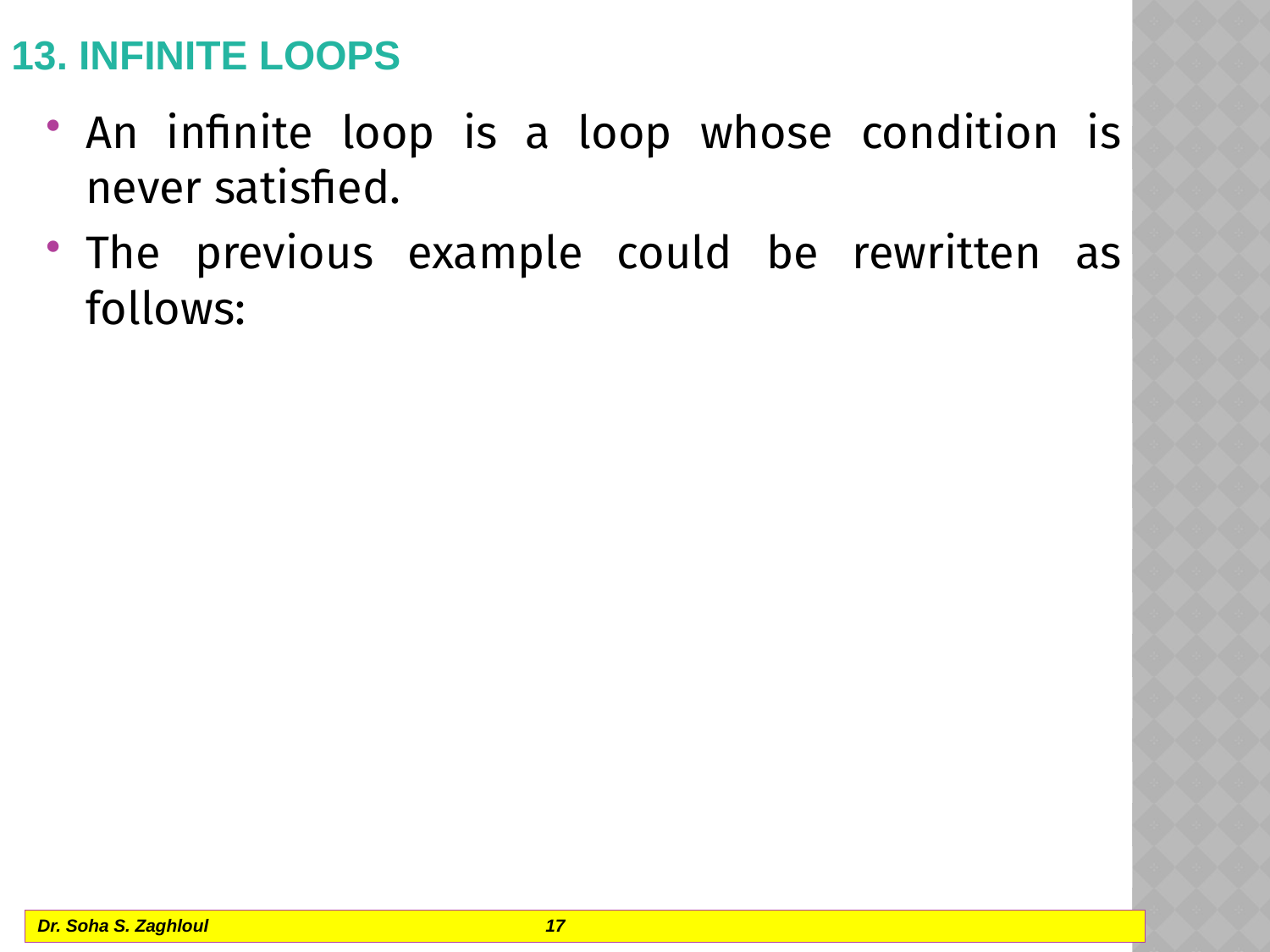

# 13. Infinite loops
An infinite loop is a loop whose condition is never satisfied.
The previous example could be rewritten as follows:

Dr. Soha S. Zaghloul			17